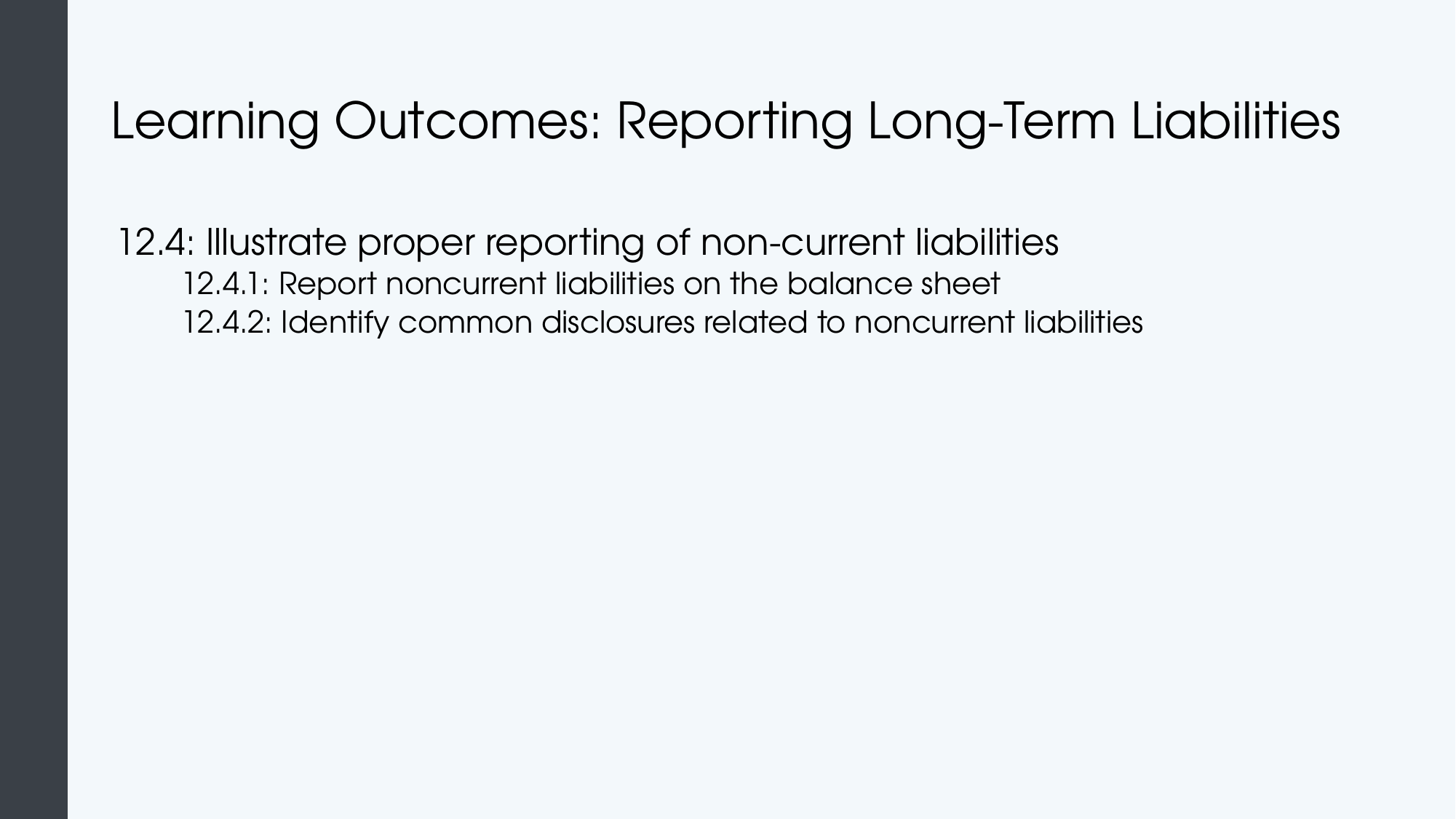

# Learning Outcomes: Reporting Long-Term Liabilities
12.4: Illustrate proper reporting of non-current liabilities
12.4.1: Report noncurrent liabilities on the balance sheet
12.4.2: Identify common disclosures related to noncurrent liabilities